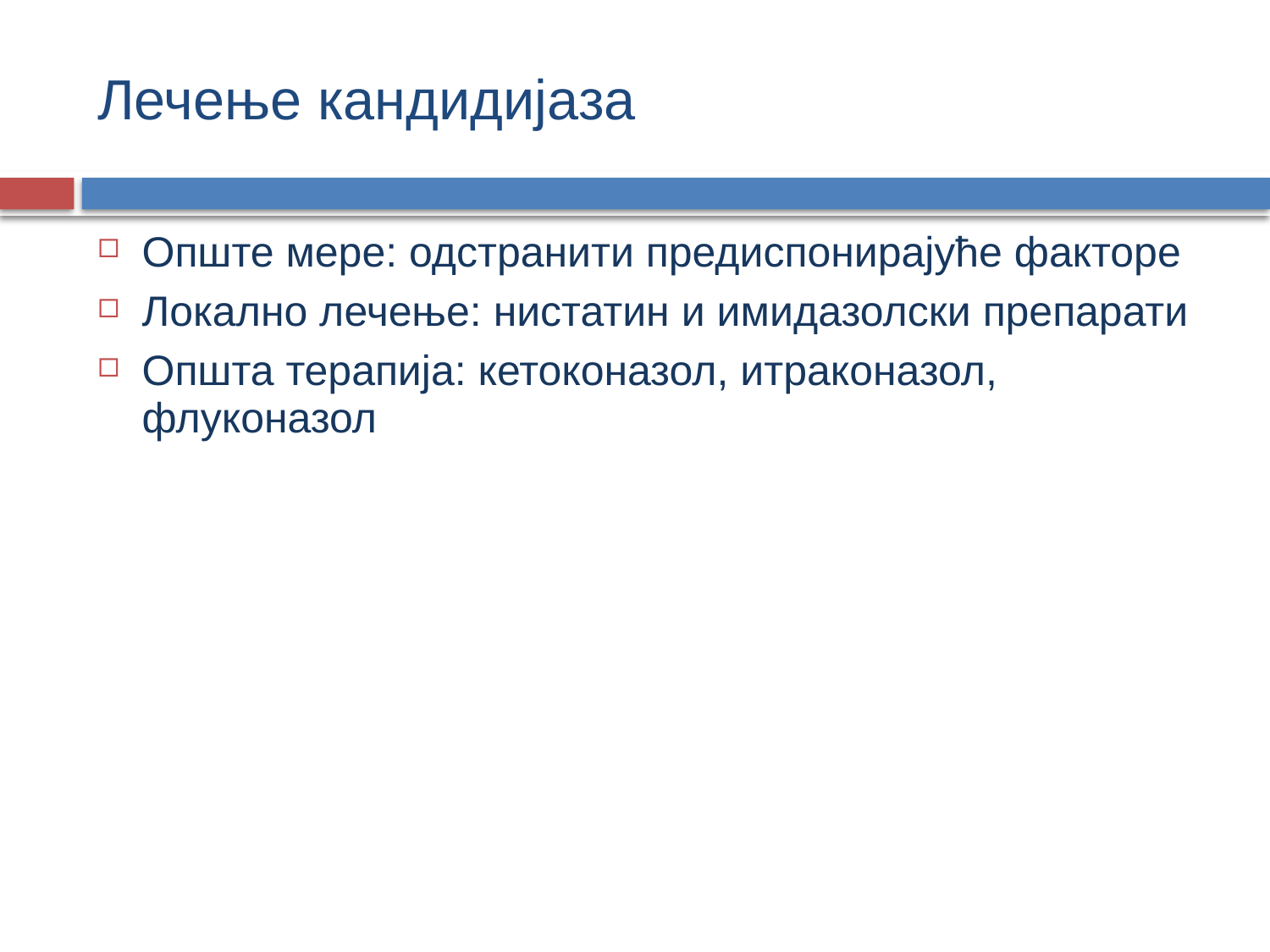

# Лечење кандидијаза
Опште мере: одстранити предиспонирајуће факторе
Локално лечење: нистатин и имидазолски препарати
Општа терапија: кетоконазол, итраконазол, флуконазол